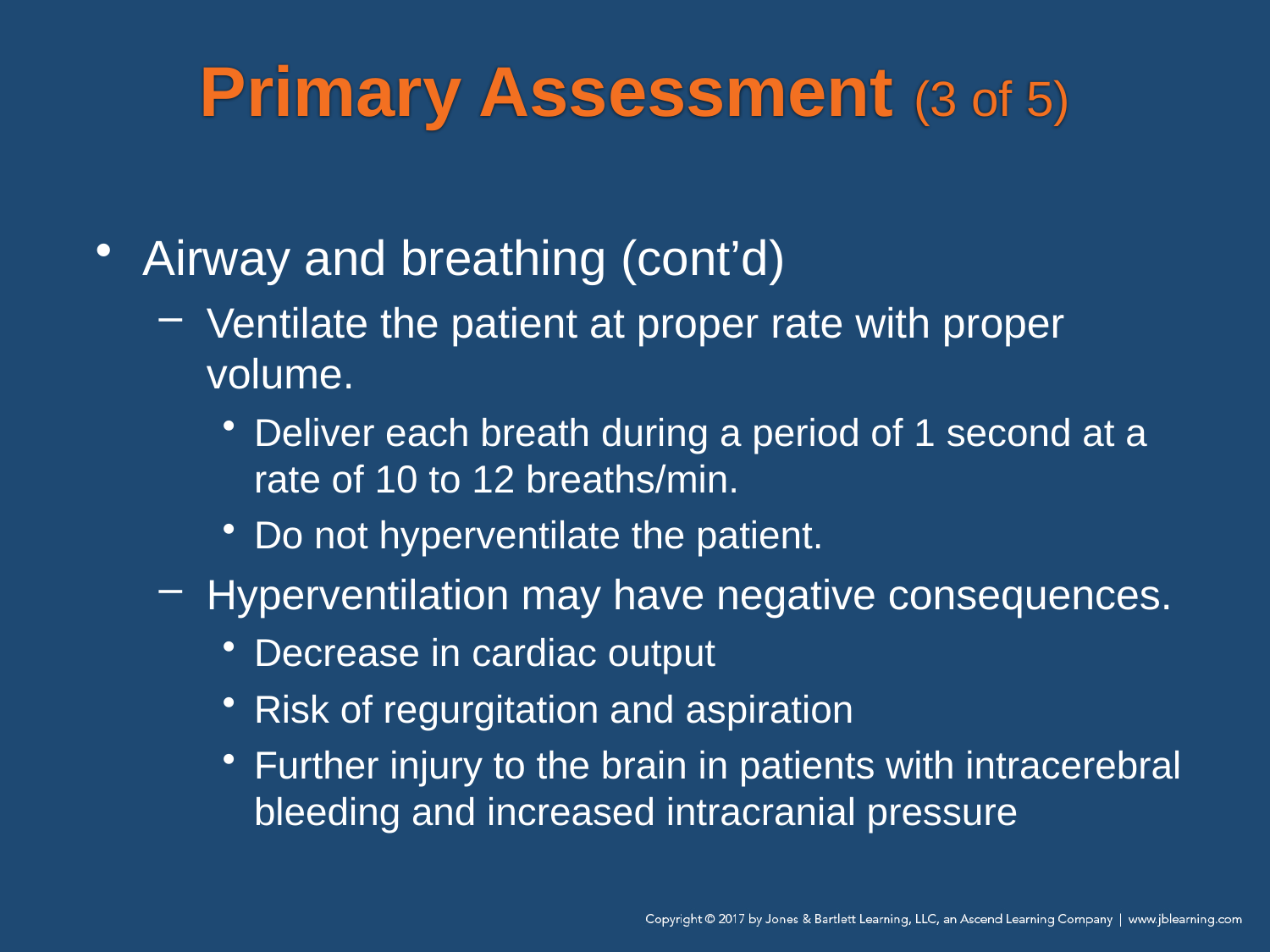

# Primary Assessment (3 of 5)
Airway and breathing (cont’d)
Ventilate the patient at proper rate with proper volume.
Deliver each breath during a period of 1 second at a rate of 10 to 12 breaths/min.
Do not hyperventilate the patient.
Hyperventilation may have negative consequences.
Decrease in cardiac output
Risk of regurgitation and aspiration
Further injury to the brain in patients with intracerebral bleeding and increased intracranial pressure